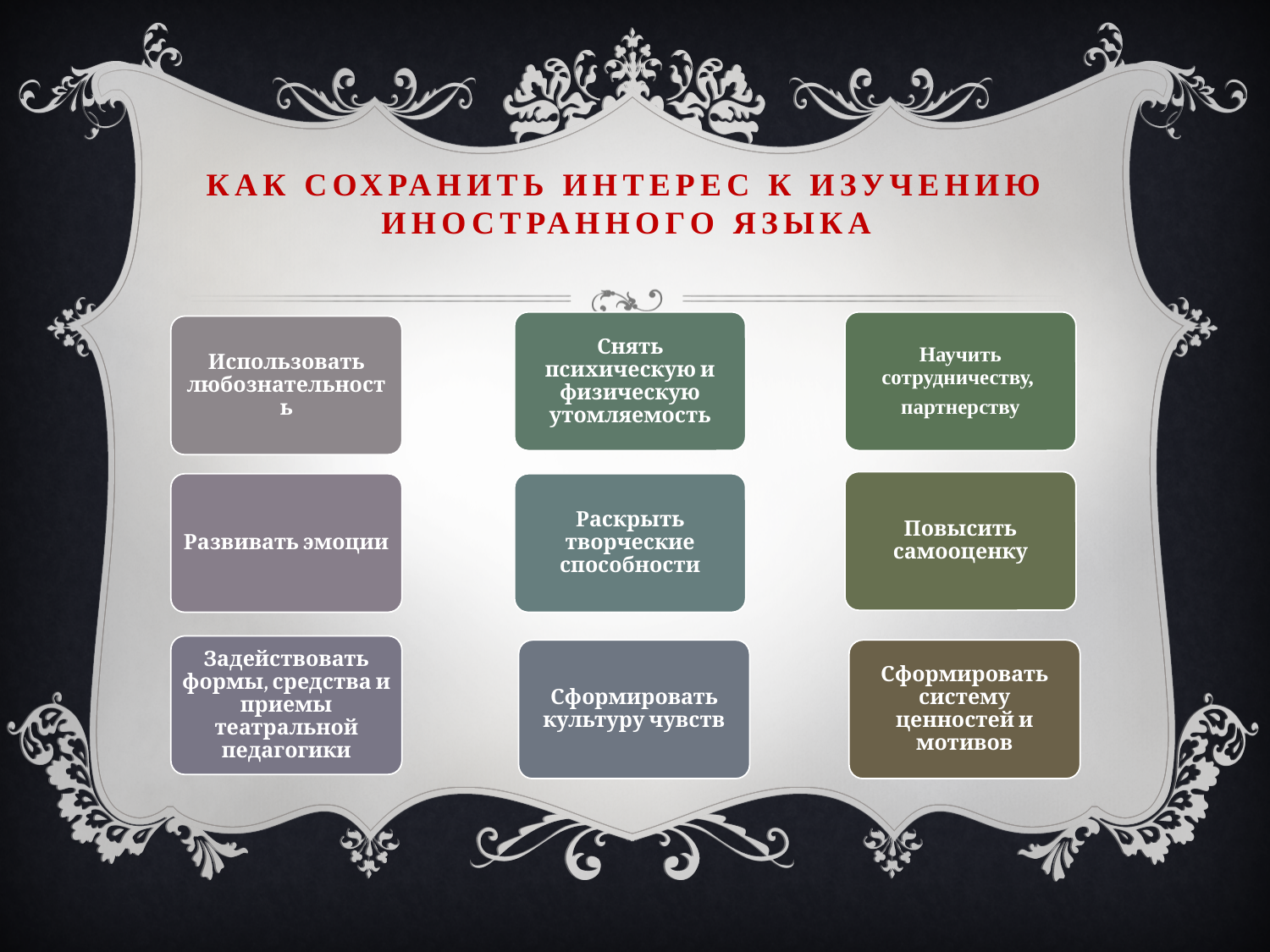

# Как сохранить интерес к изучению иностранного языка

Научить сотрудничеству,
партнерству

Снять психическую и физическую утомляемость

Использовать любознательность

Повысить самооценку

Развивать эмоции

Раскрыть творческие способности

Задействовать формы, средства и приемы театральной педагогики

Сформировать систему ценностей и мотивов

Сформировать культуру чувств